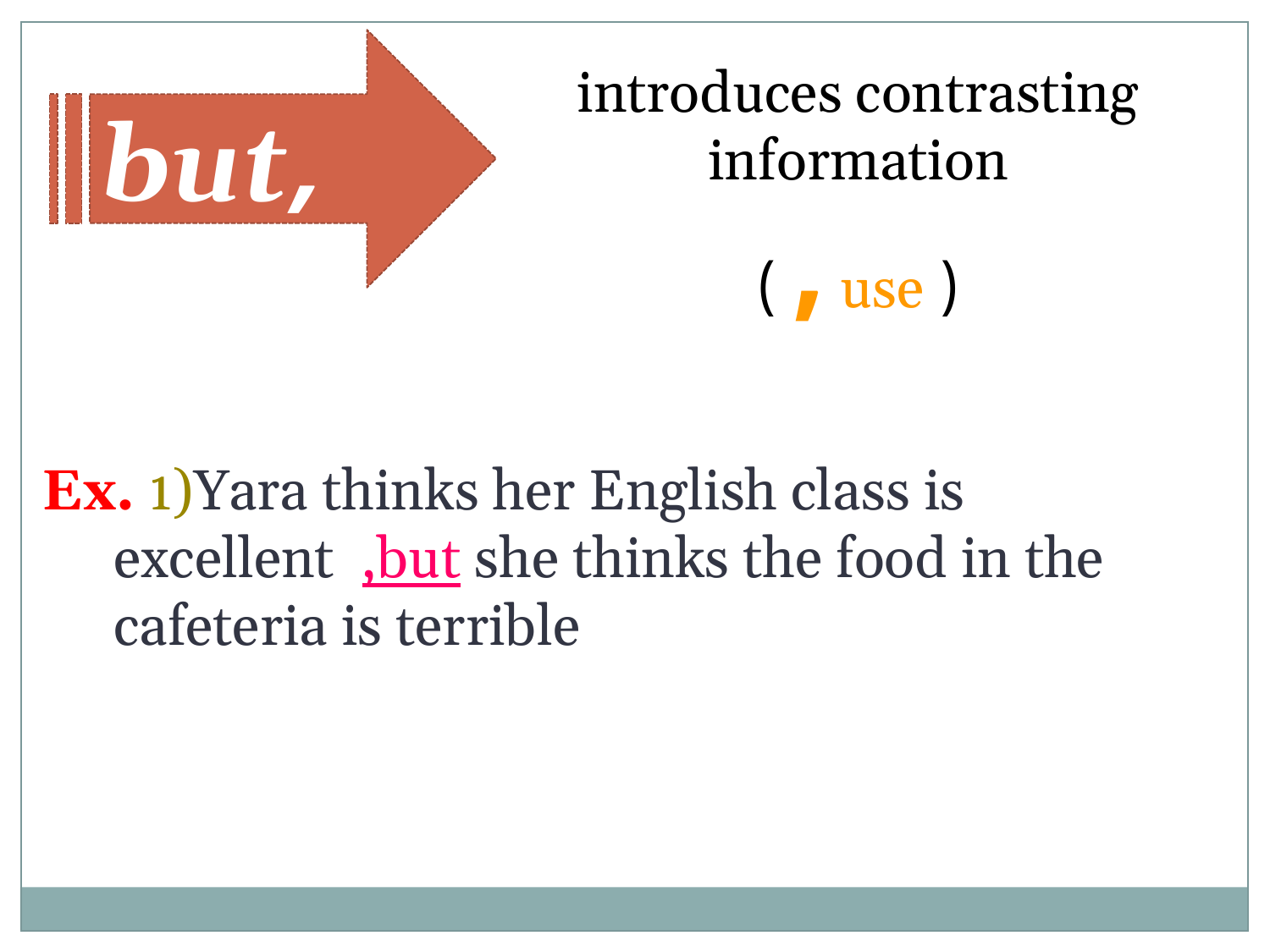

,but
introduces contrasting information
( use , )
Ex. 1)Yara thinks her English class is excellent  ,but she thinks the food in the cafeteria is terrible